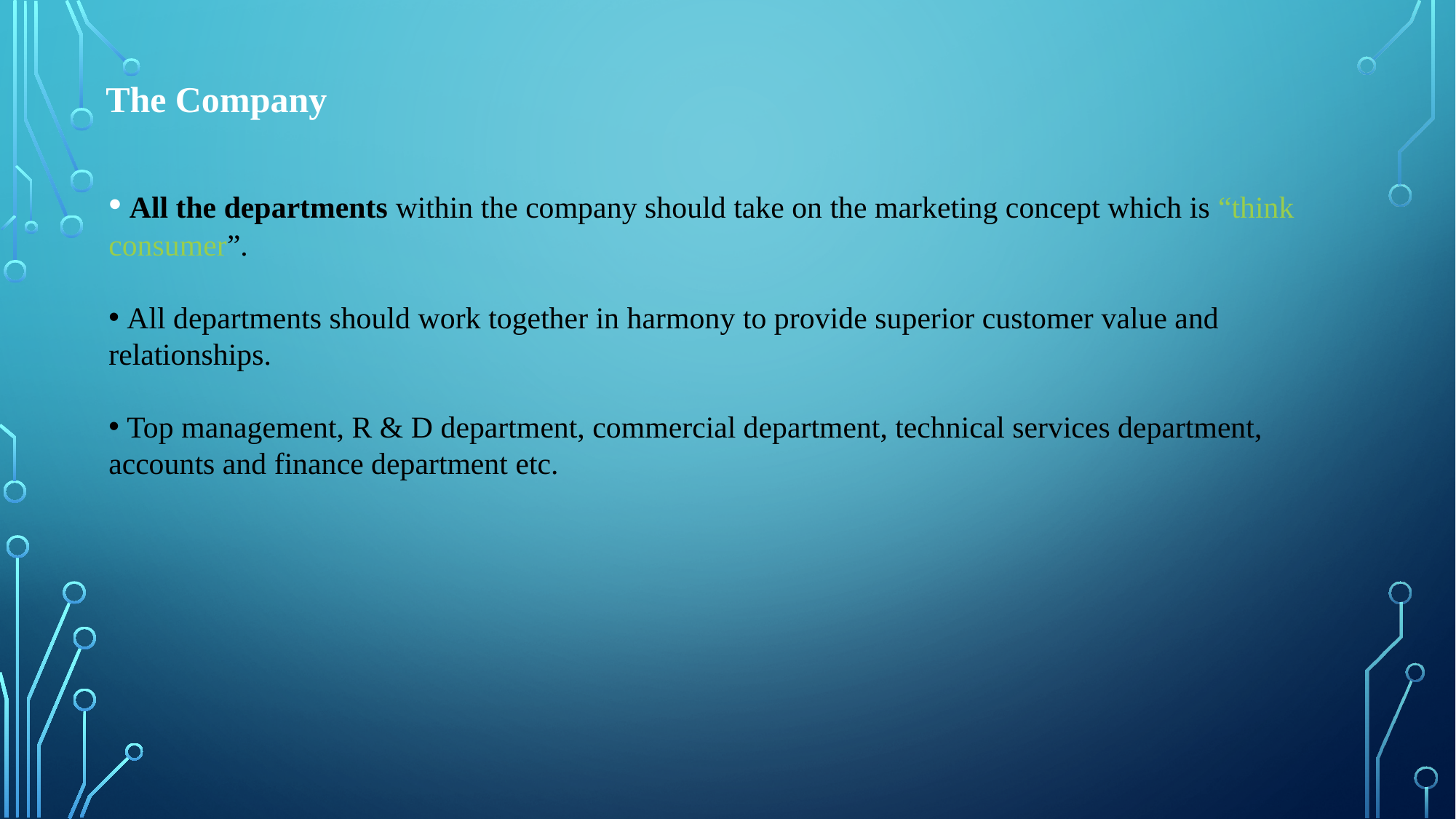

The Company

 All the departments within the company should take on the marketing concept which is “think consumer”.

 All departments should work together in harmony to provide superior customer value and relationships.

 Top management, R & D department, commercial department, technical services department, accounts and finance department etc.